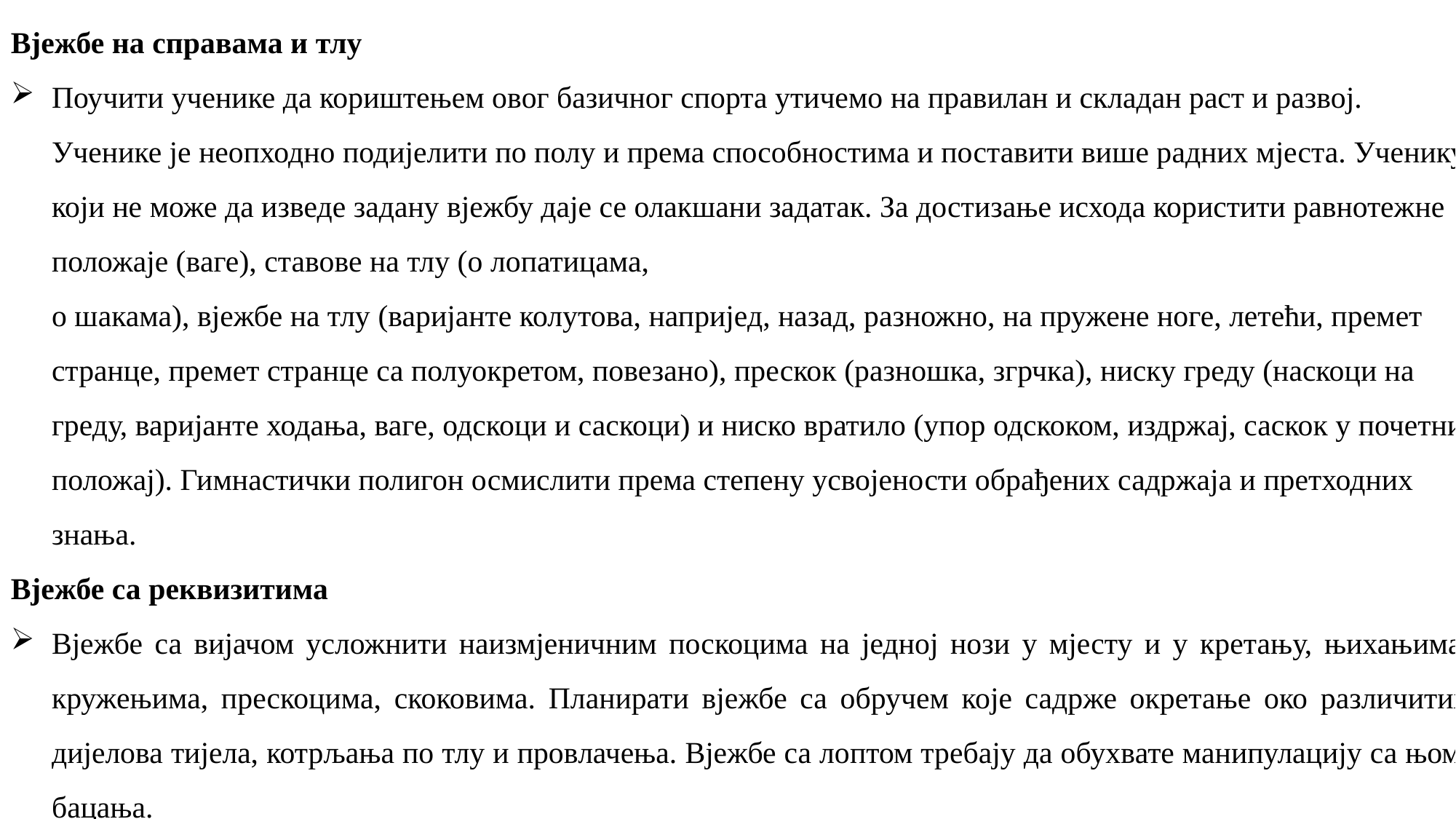

Вјежбе на справама и тлу
Поучити ученике да кориштењем овог базичног спорта утичемо на правилан и складан раст и развој. Ученике је неопходно подијелити по полу и према способностима и поставити више радних мјеста. Ученику који не може да изведе задану вјежбу даје се олакшани задатак. За достизање исхода користити равнотежне положаје (ваге), ставове на тлу (о лопатицама,
о шакама), вјежбе на тлу (варијанте колутова, напријед, назад, разножно, на пружене ноге, летећи, премет странце, премет странце са полуокретом, повезано), прескок (разношка, згрчка), ниску греду (наскоци на греду, варијанте ходања, ваге, одскоци и саскоци) и ниско вратило (упор одскоком, издржај, саскок у почетни положај). Гимнастички полигон осмислити према степену усвојености обрађених садржаја и претходних знања.
Вјежбе са реквизитима
Вјежбе са вијачом усложнити наизмјеничним поскоцима на једној нози у мјесту и у кретању, њихањима, кружењима, прескоцима, скоковима. Планирати вјежбе са обручем које садрже окретање око различитих дијелова тијела, котрљања по тлу и провлачења. Вјежбе са лоптом требају да обухвате манипулацију са њом, бацања.